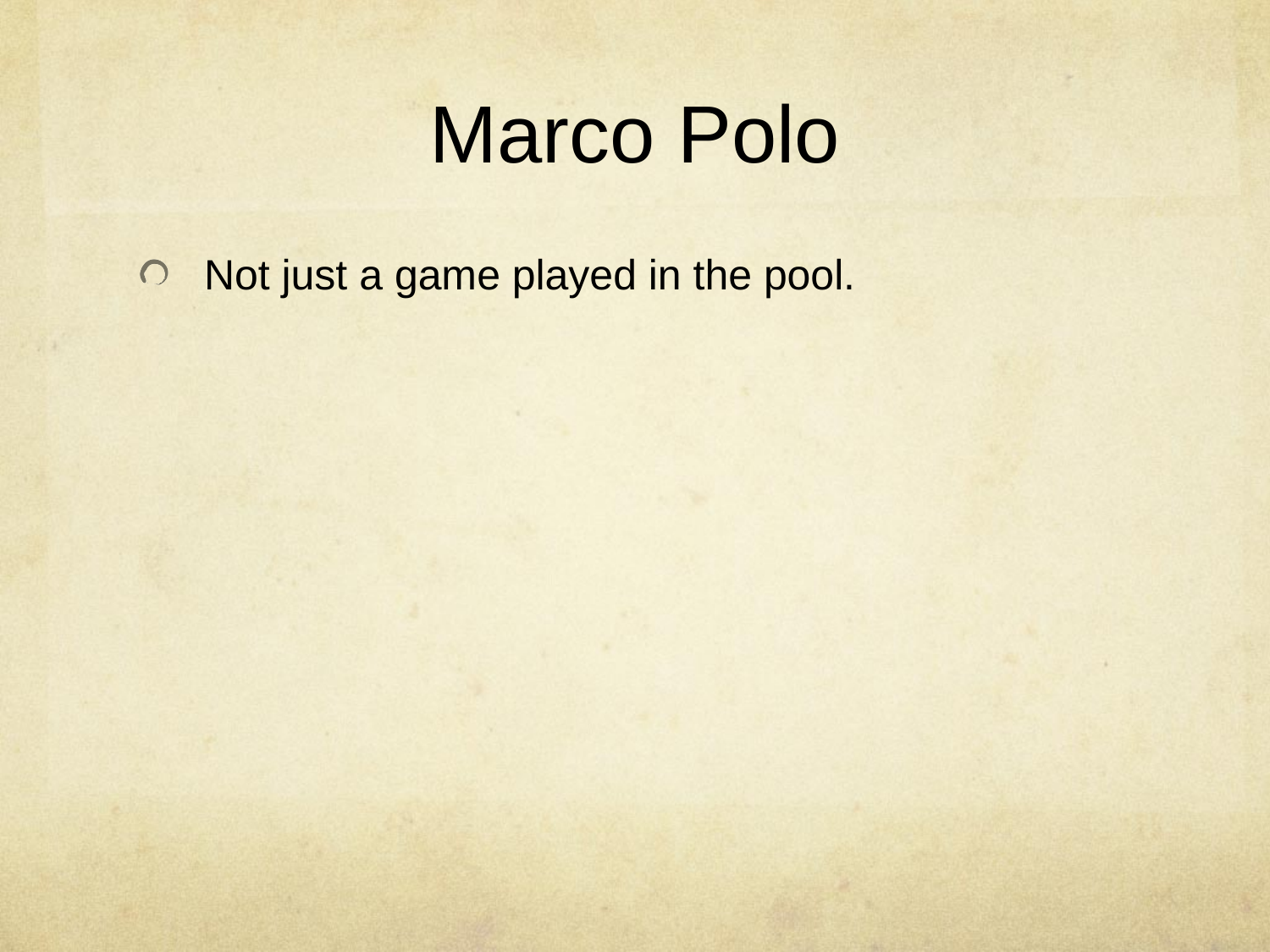

# Marco Polo
Not just a game played in the pool.